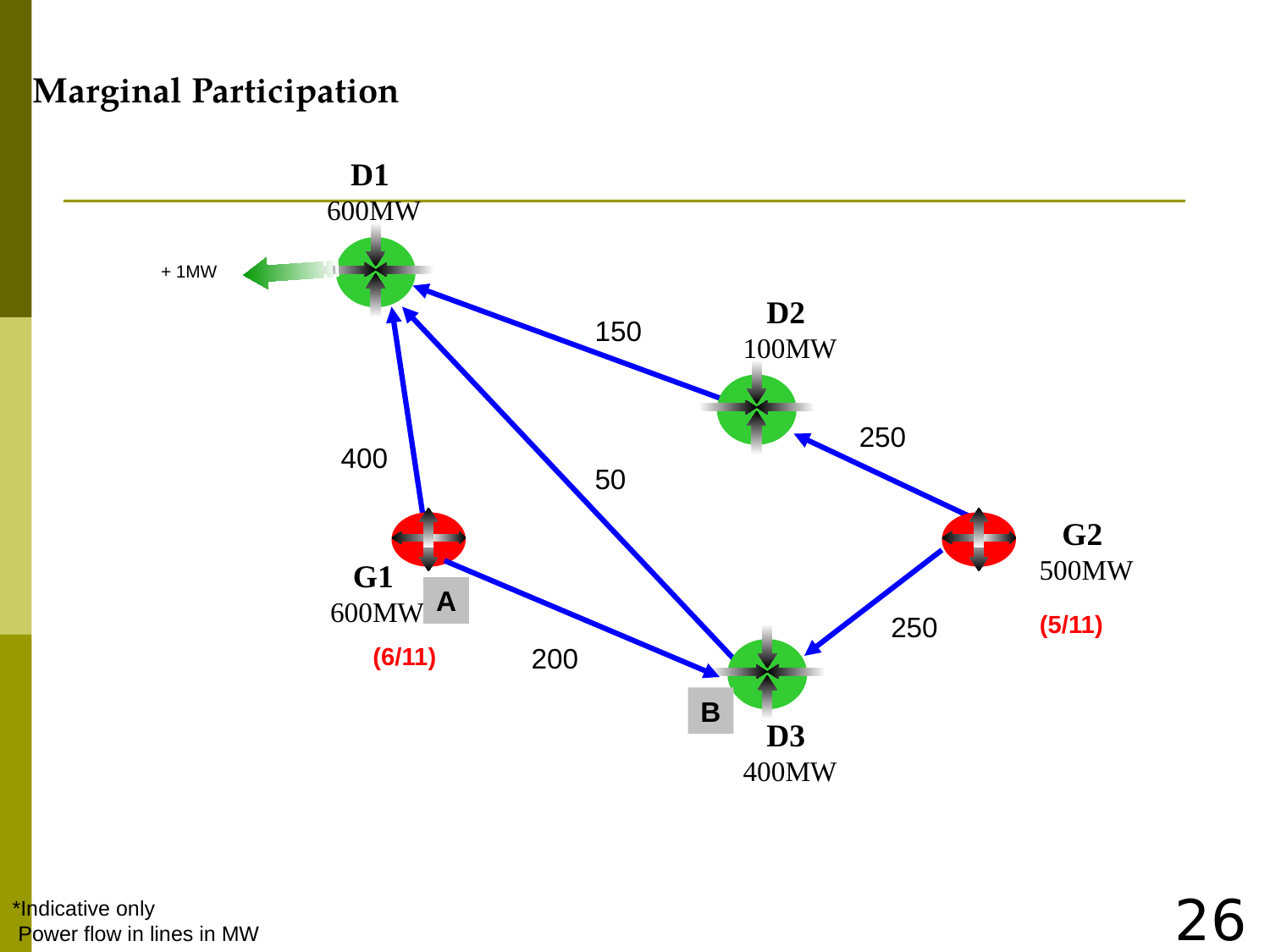

Marginal Participation
D1
600MW

+ 1MW

D2
100MW

150

250
400

50

G2
500MW
G1
600MW

A
250
(5/11)

(6/11)
200
B
D3
400MW
26
*Indicative only
 Power flow in lines in MW